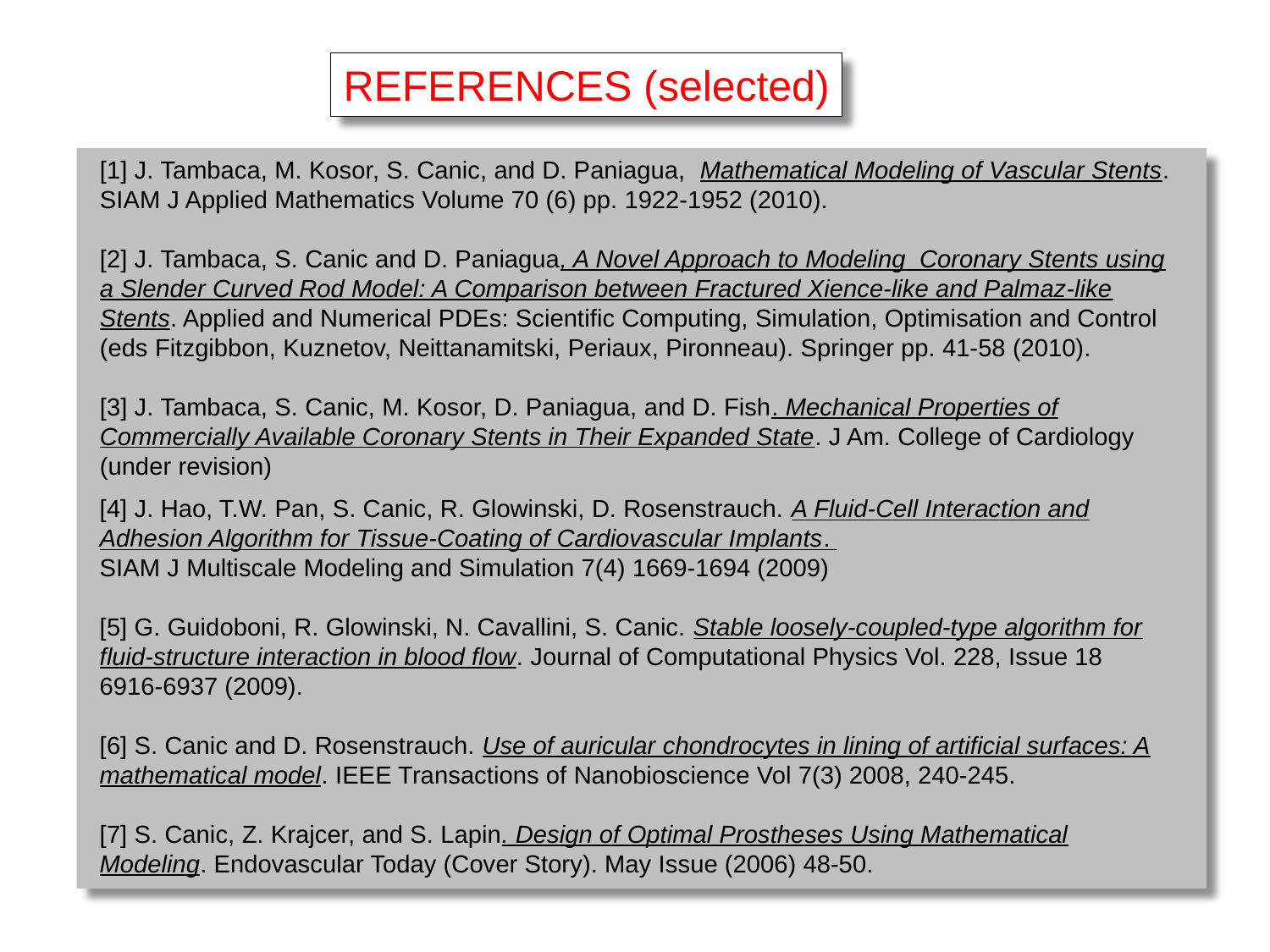

REFERENCES (selected)

[1] J. Tambaca, M. Kosor, S. Canic, and D. Paniagua,  Mathematical Modeling of Vascular Stents. SIAM J Applied Mathematics Volume 70 (6) pp. 1922-1952 (2010).

[2] J. Tambaca, S. Canic and D. Paniagua, A Novel Approach to Modeling  Coronary Stents using a Slender Curved Rod Model: A Comparison between Fractured Xience-like and Palmaz-like Stents. Applied and Numerical PDEs: Scientific Computing, Simulation, Optimisation and Control (eds Fitzgibbon, Kuznetov, Neittanamitski, Periaux, Pironneau). Springer pp. 41-58 (2010).

[3] J. Tambaca, S. Canic, M. Kosor, D. Paniagua, and D. Fish. Mechanical Properties of Commercially Available Coronary Stents in Their Expanded State. J Am. College of Cardiology (under revision)
[4] J. Hao, T.W. Pan, S. Canic, R. Glowinski, D. Rosenstrauch. A Fluid-Cell Interaction and Adhesion Algorithm for Tissue-Coating of Cardiovascular Implants.
SIAM J Multiscale Modeling and Simulation 7(4) 1669-1694 (2009)

[5] G. Guidoboni, R. Glowinski, N. Cavallini, S. Canic. Stable loosely-coupled-type algorithm for fluid-structure interaction in blood flow. Journal of Computational Physics Vol. 228, Issue 18 6916-6937 (2009).

[6] S. Canic and D. Rosenstrauch. Use of auricular chondrocytes in lining of artificial surfaces: A mathematical model. IEEE Transactions of Nanobioscience Vol 7(3) 2008, 240-245.

[7] S. Canic, Z. Krajcer, and S. Lapin. Design of Optimal Prostheses Using Mathematical Modeling. Endovascular Today (Cover Story). May Issue (2006) 48-50.